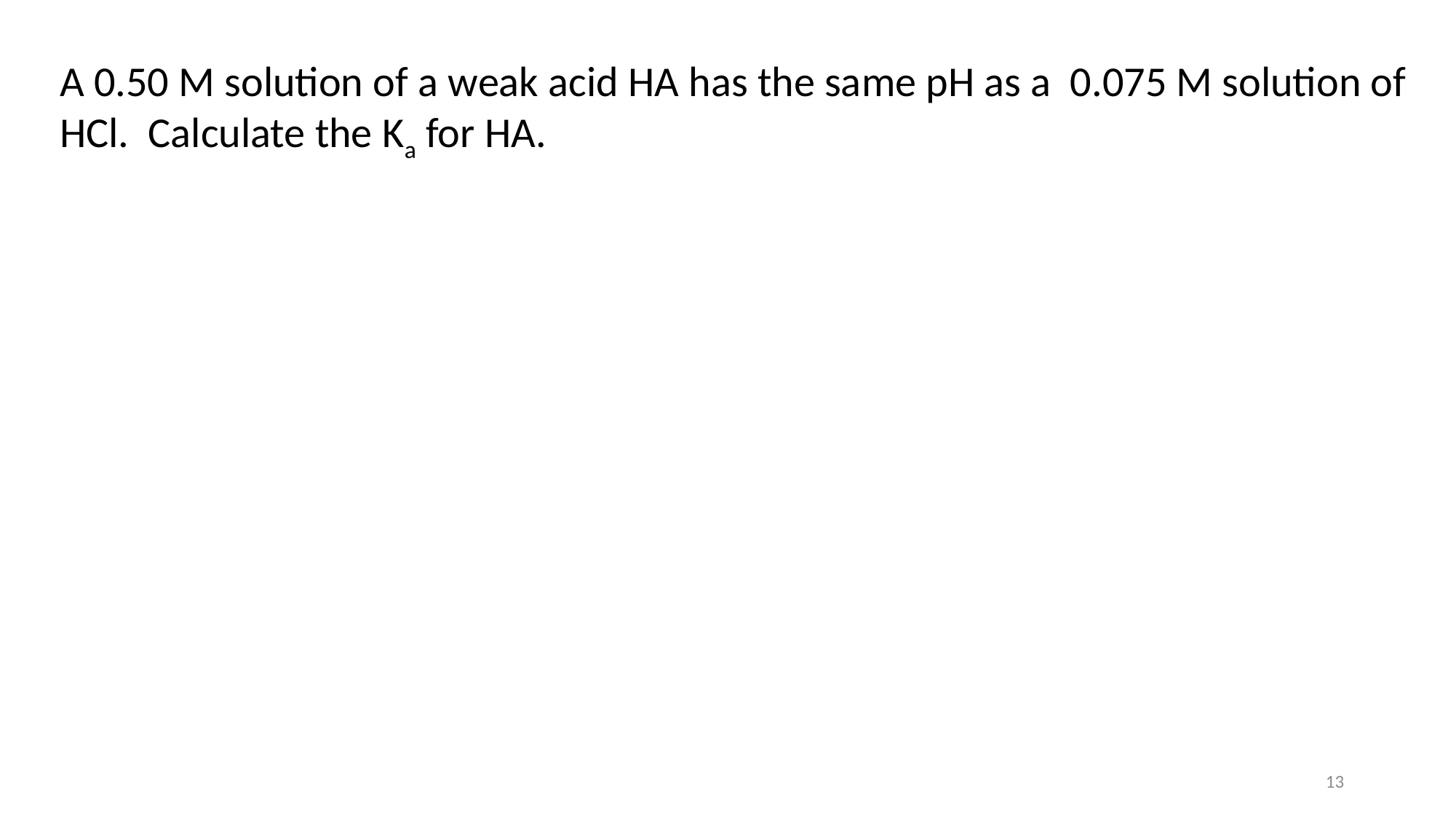

A 0.50 M solution of a weak acid HA has the same pH as a  0.075 M solution of HCl.  Calculate the Ka for HA.
13